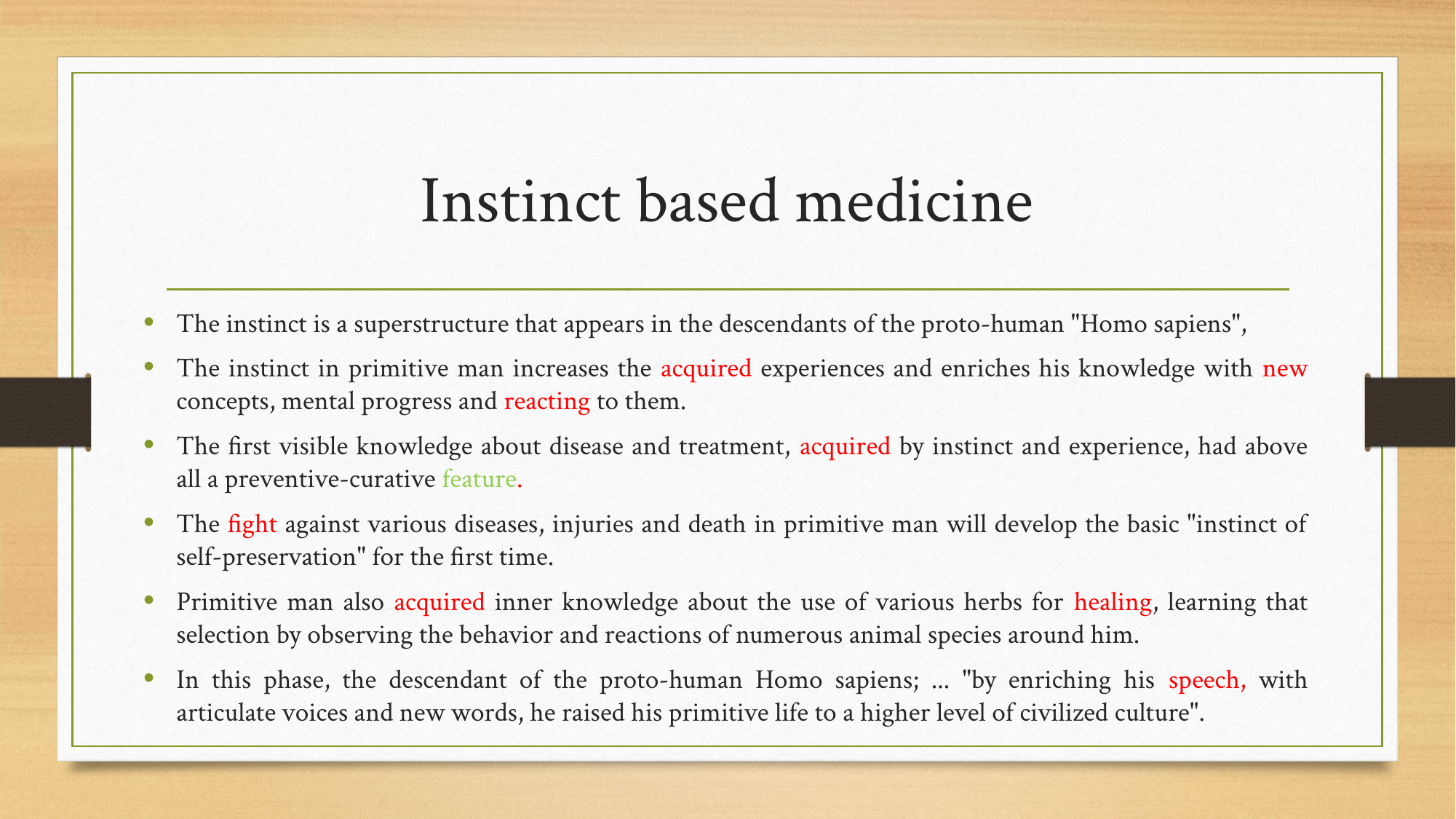

# Instinct based medicine

The instinct is a superstructure that appears in the descendants of the proto-human "Homo sapiens",
The instinct in primitive man increases the acquired experiences and enriches his knowledge with new concepts, mental progress and reacting to them.
The first visible knowledge about disease and treatment, acquired by instinct and experience, had above all a preventive-curative feature.
The fight against various diseases, injuries and death in primitive man will develop the basic "instinct of self-preservation" for the first time.
Primitive man also acquired inner knowledge about the use of various herbs for healing, learning that selection by observing the behavior and reactions of numerous animal species around him.
In this phase, the descendant of the proto-human Homo sapiens; ... "by enriching his speech, with articulate voices and new words, he raised his primitive life to a higher level of civilized culture".